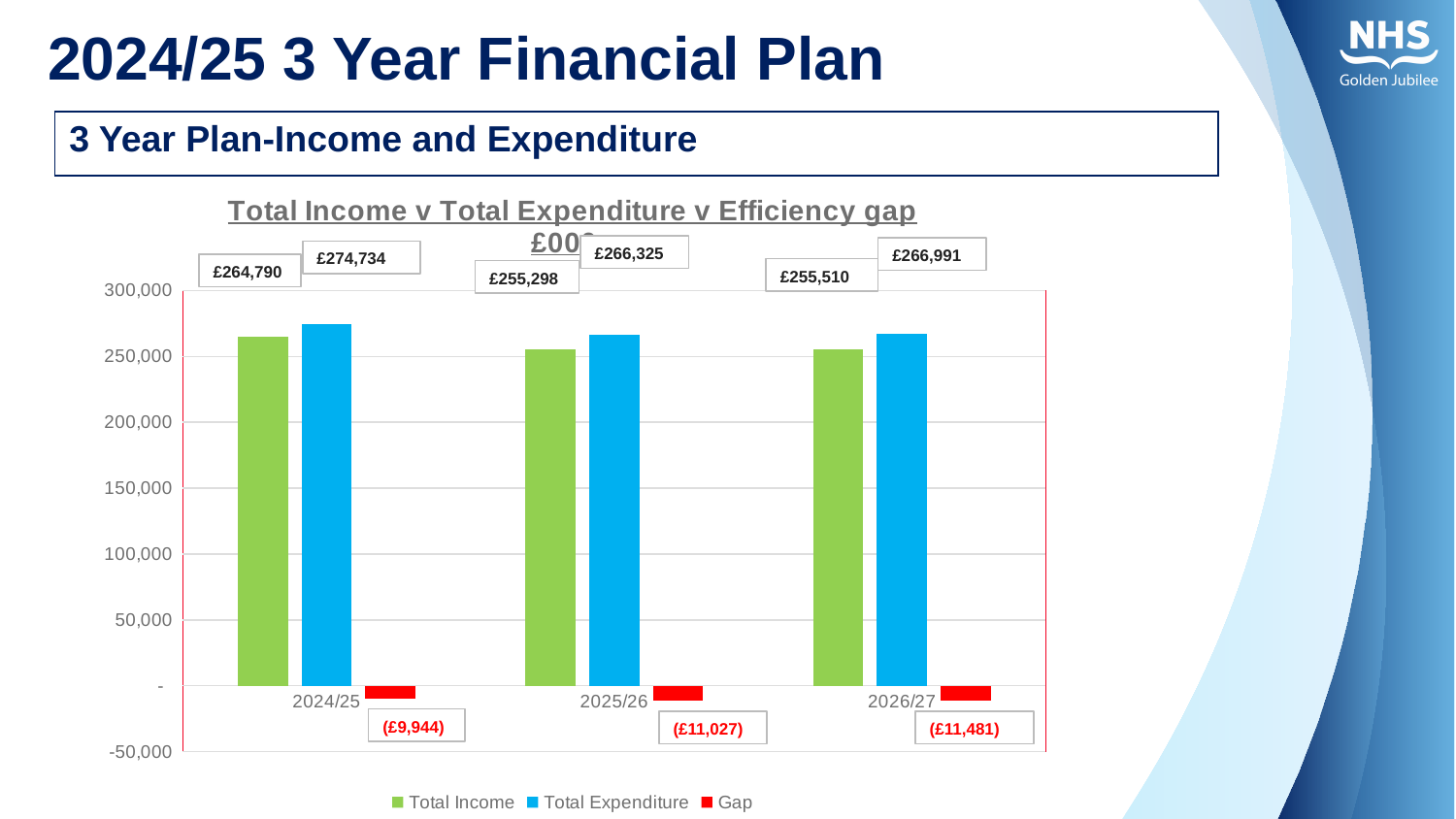

# 2024/25 3 Year Financial Plan
| 3 Year Plan-Income and Expenditure |
| --- |

### Chart: Total Income v Total Expenditure v Efficiency gap £000s

| Category | Total Income | Total Expenditure | Gap |
|---|---|---|---|
| 2024/25 | 264789.79549603857 | 274734.2481465616 | -9944.452650523046 |
| 2025/26 | 255297.83886849353 | 266325.20066763874 | -11027.361799145205 |
| 2026/27 | 255510.21831752217 | 266991.15046812134 | -11480.932150599168 |
|  |
| --- |
£266,325
£266,991
£274,734
£264,790
£255,510
£255,298
(£9,944)
(£11,027)
(£11,481)